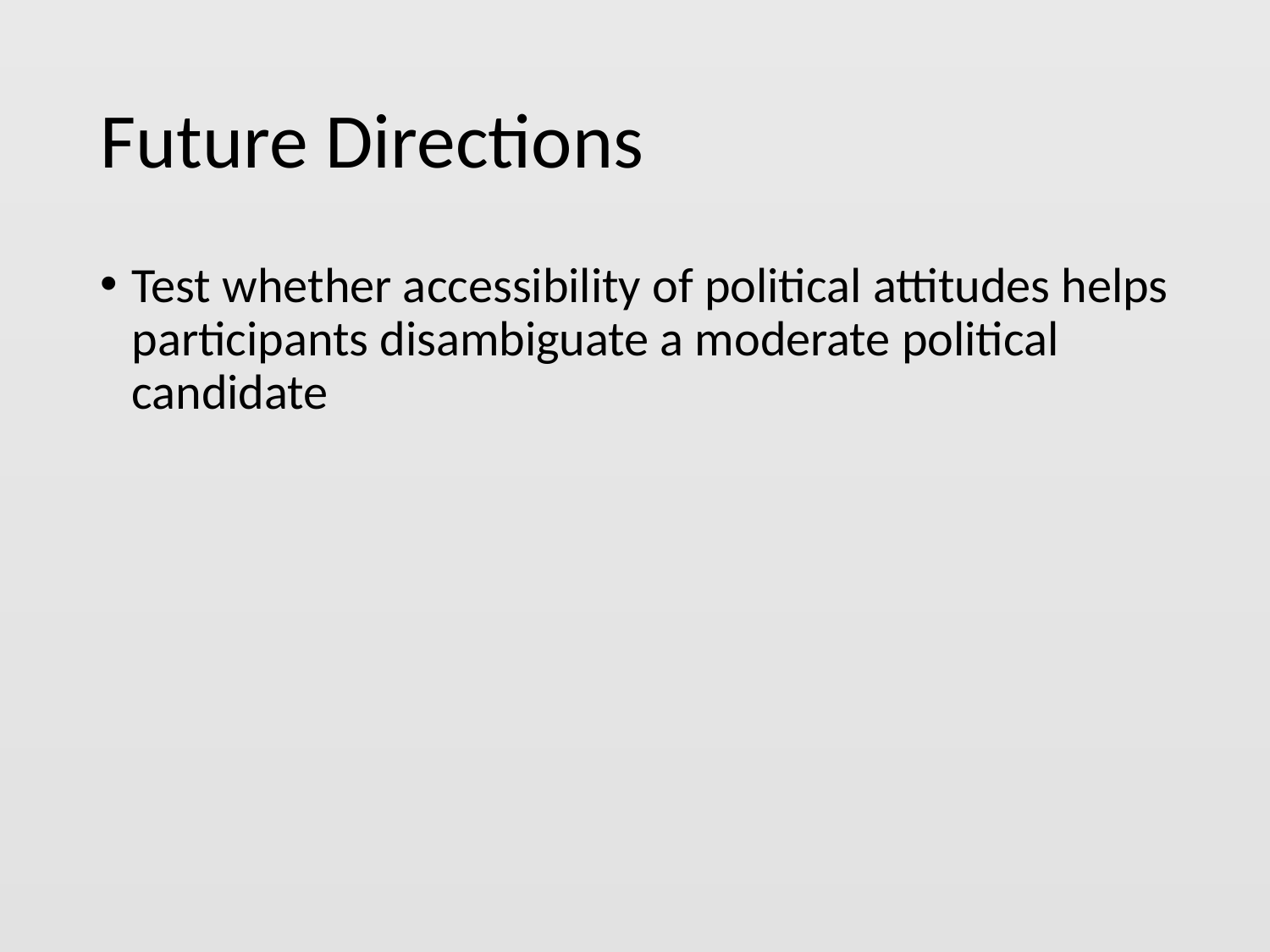

# Future Directions
Test whether accessibility of political attitudes helps participants disambiguate a moderate political candidate